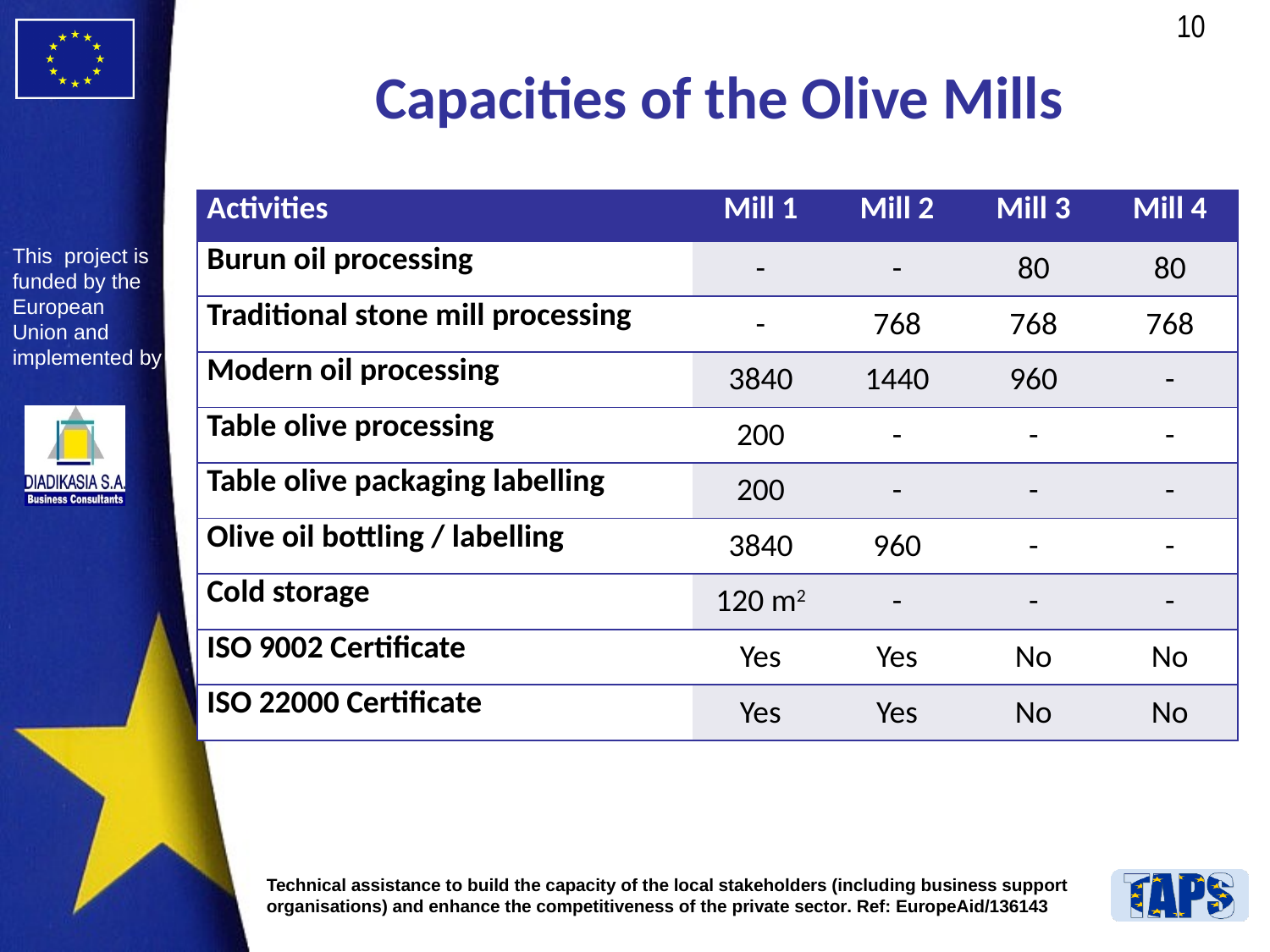

# Capacities of the Olive Mills
| Activities | Mill 1 | Mill 2 | Mill 3 | Mill 4 |
| --- | --- | --- | --- | --- |
| Burun oil processing | - | - | 80 | 80 |
| Traditional stone mill processing | - | 768 | 768 | 768 |
| Modern oil processing | 3840 | 1440 | 960 | - |
| Table olive processing | 200 | - | - | - |
| Table olive packaging labelling | 200 | - | - | - |
| Olive oil bottling / labelling | 3840 | 960 | - | - |
| Cold storage | 120 m2 | - | - | - |
| ISO 9002 Certificate | Yes | Yes | No | No |
| ISO 22000 Certificate | Yes | Yes | No | No |